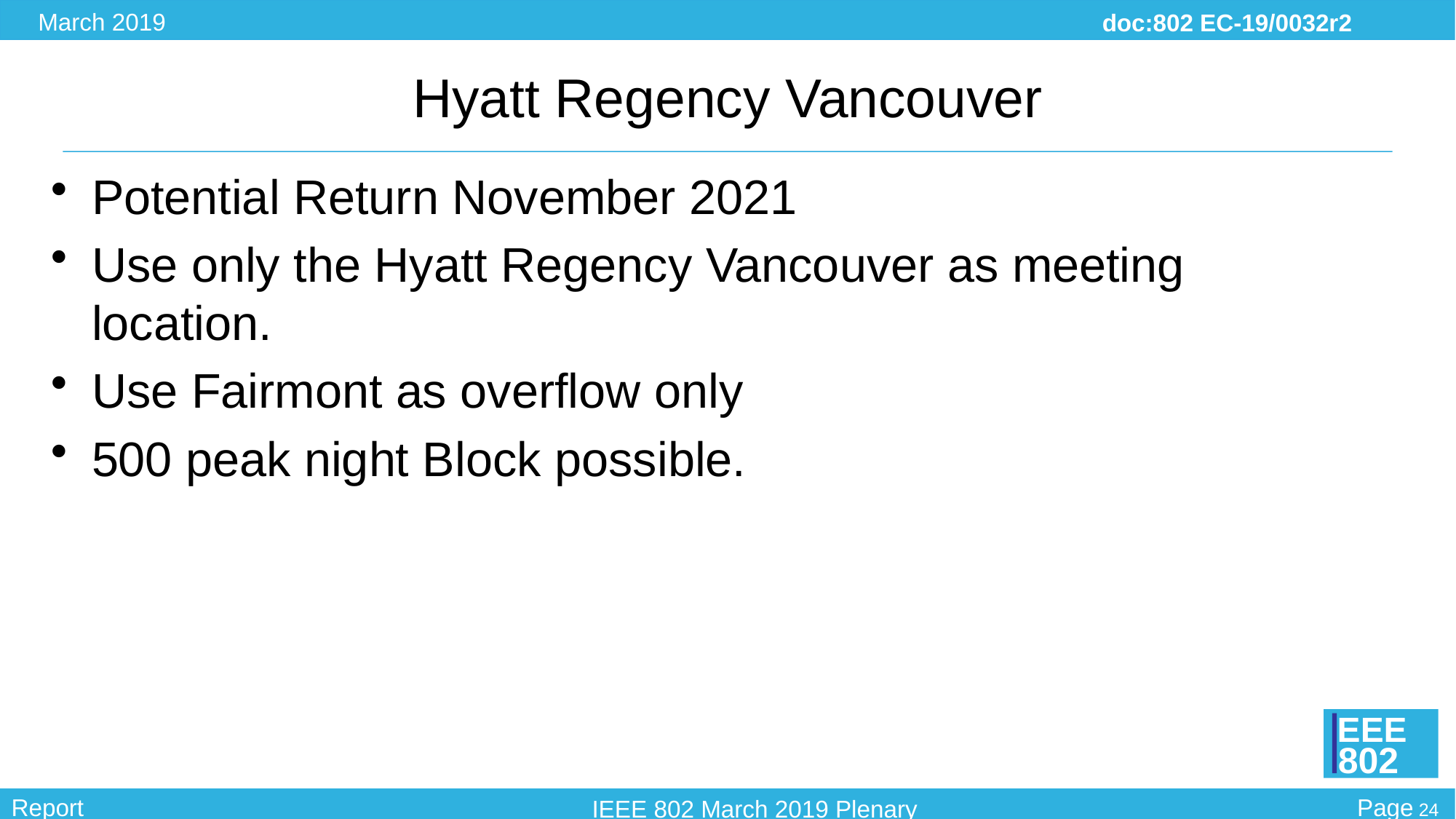

# Hyatt Regency Vancouver
Potential Return November 2021
Use only the Hyatt Regency Vancouver as meeting location.
Use Fairmont as overflow only
500 peak night Block possible.